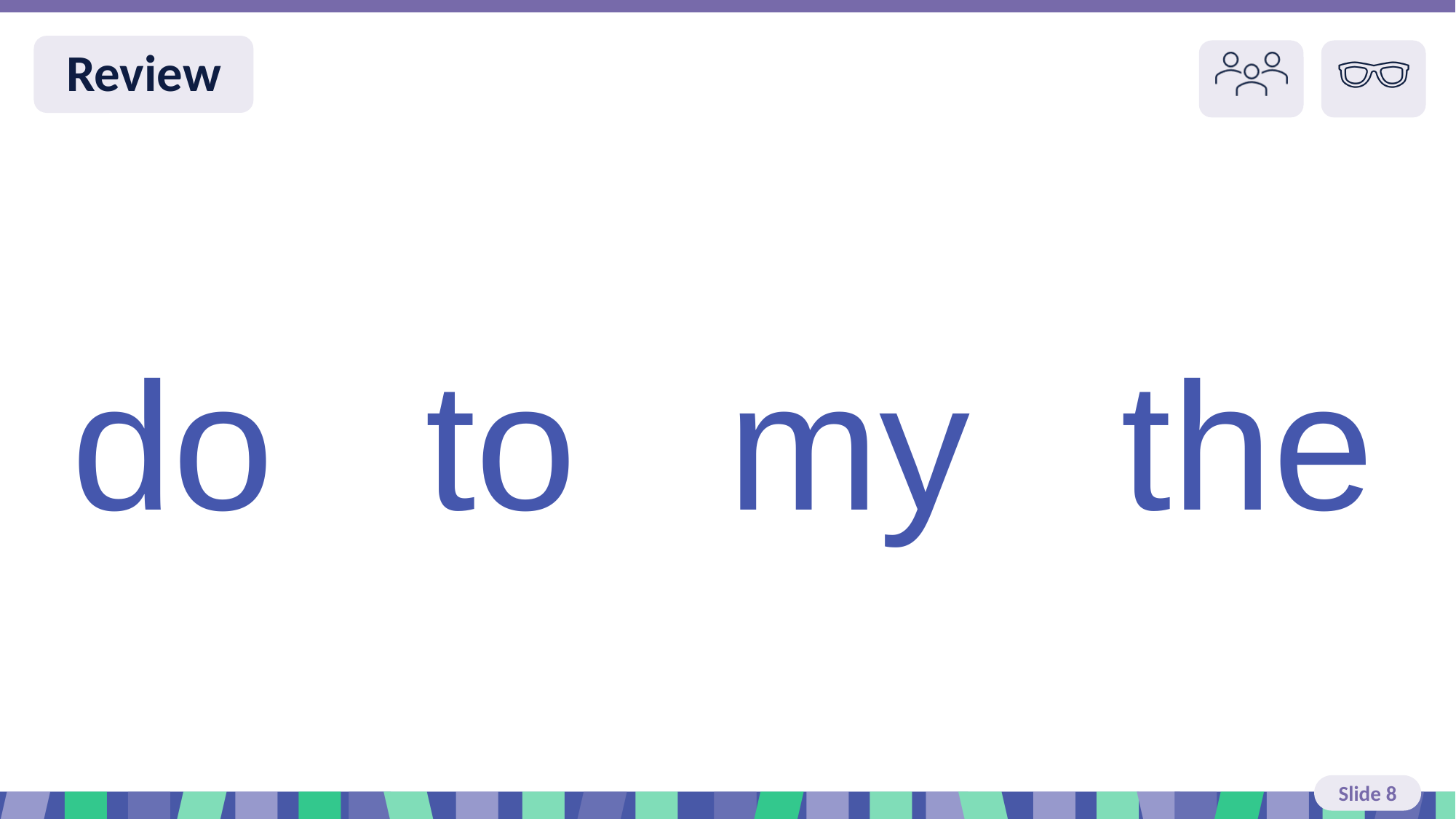

Slide 8 Review
do   to   my   the